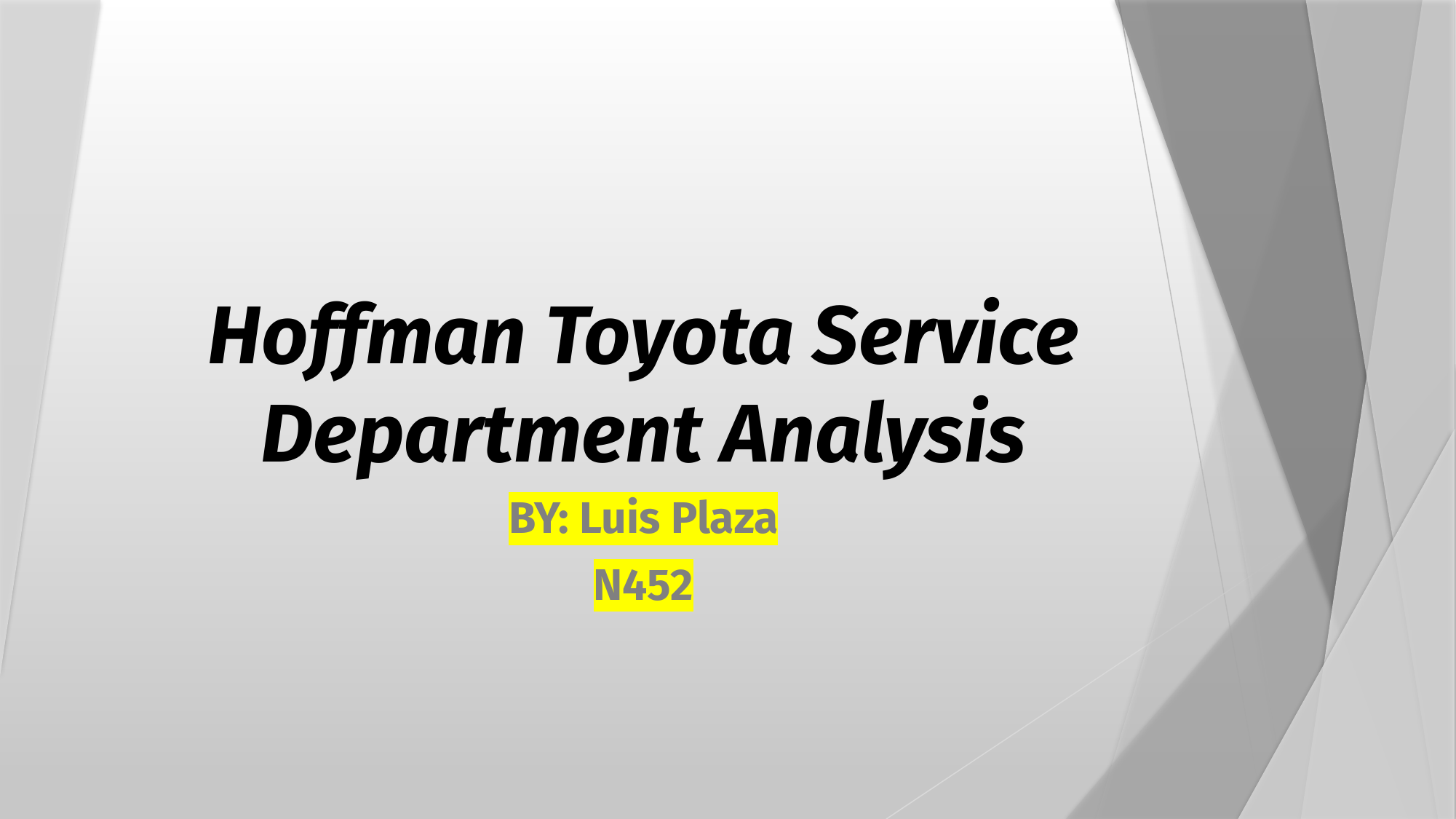

# Hoffman Toyota Service Department Analysis
BY: Luis Plaza
N452